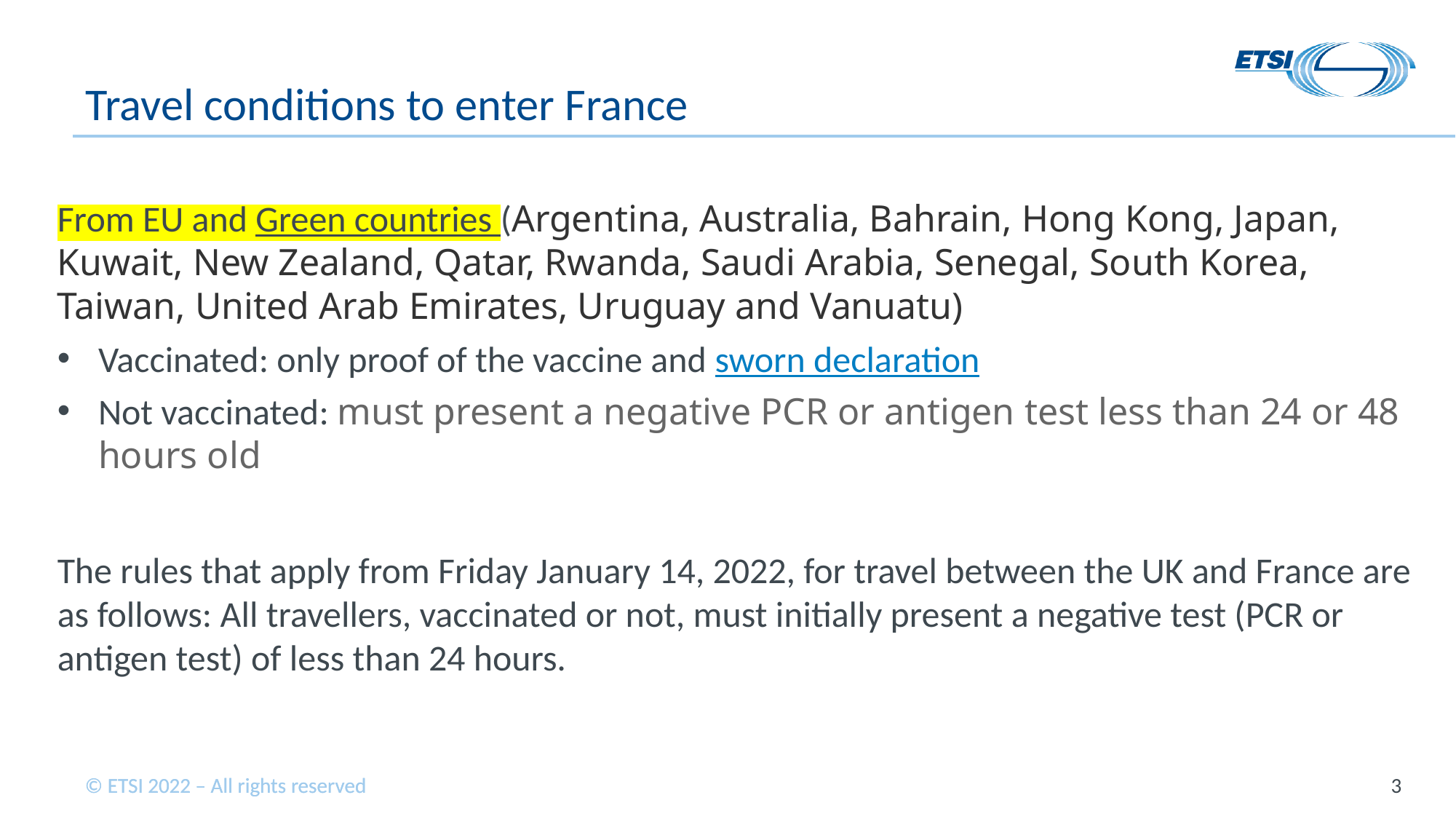

# Travel conditions to enter France

From EU and Green countries (Argentina, Australia, Bahrain, Hong Kong, Japan, Kuwait, New Zealand, Qatar, Rwanda, Saudi Arabia, Senegal, South Korea, Taiwan, United Arab Emirates, Uruguay and Vanuatu)
Vaccinated: only proof of the vaccine and sworn declaration
Not vaccinated: must present a negative PCR or antigen test less than 24 or 48 hours old

The rules that apply from Friday January 14, 2022, for travel between the UK and France are as follows: All travellers, vaccinated or not, must initially present a negative test (PCR or antigen test) of less than 24 hours.